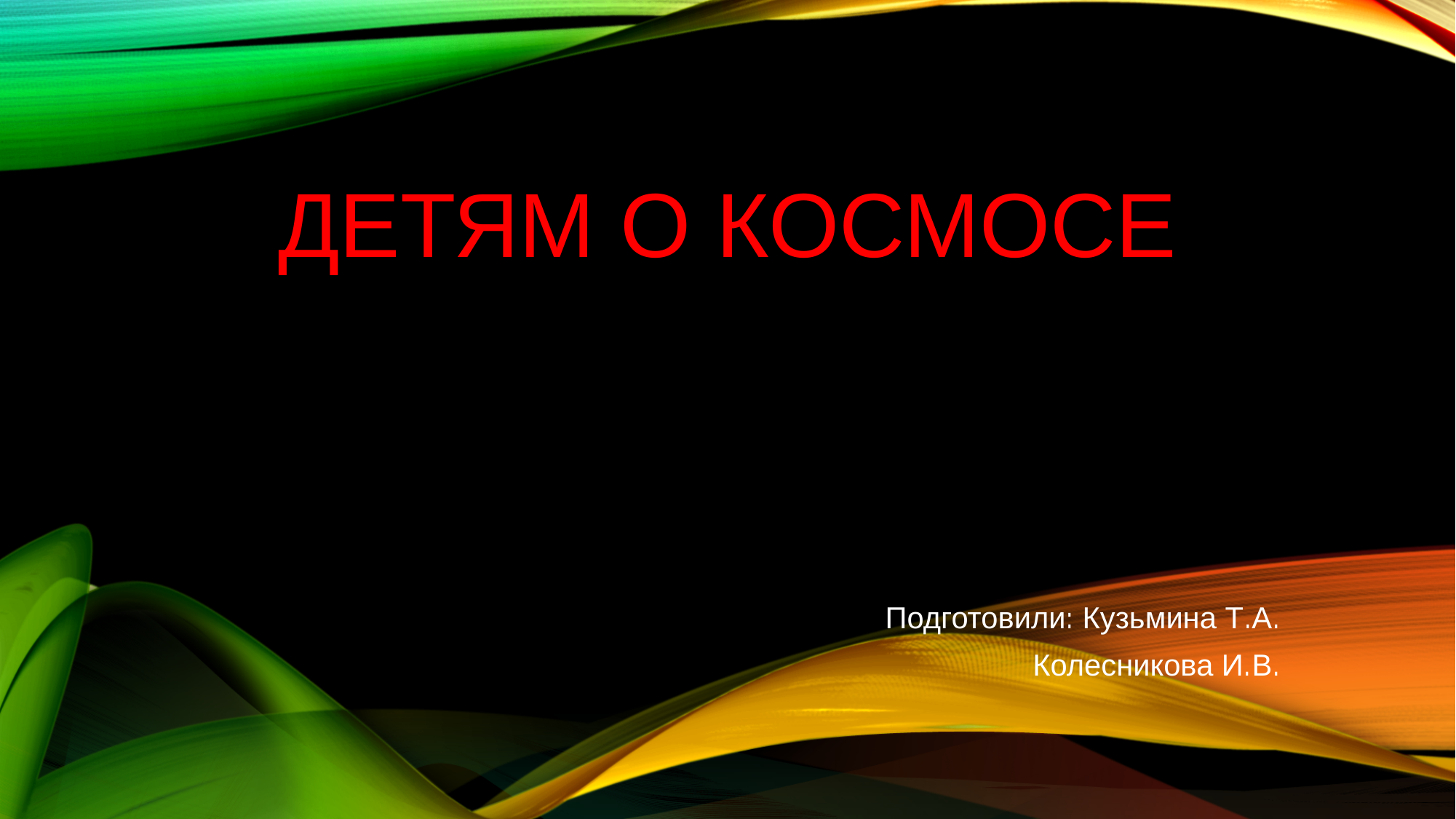

# Детям о космосе
Подготовили: Кузьмина Т.А.
Колесникова И.В.